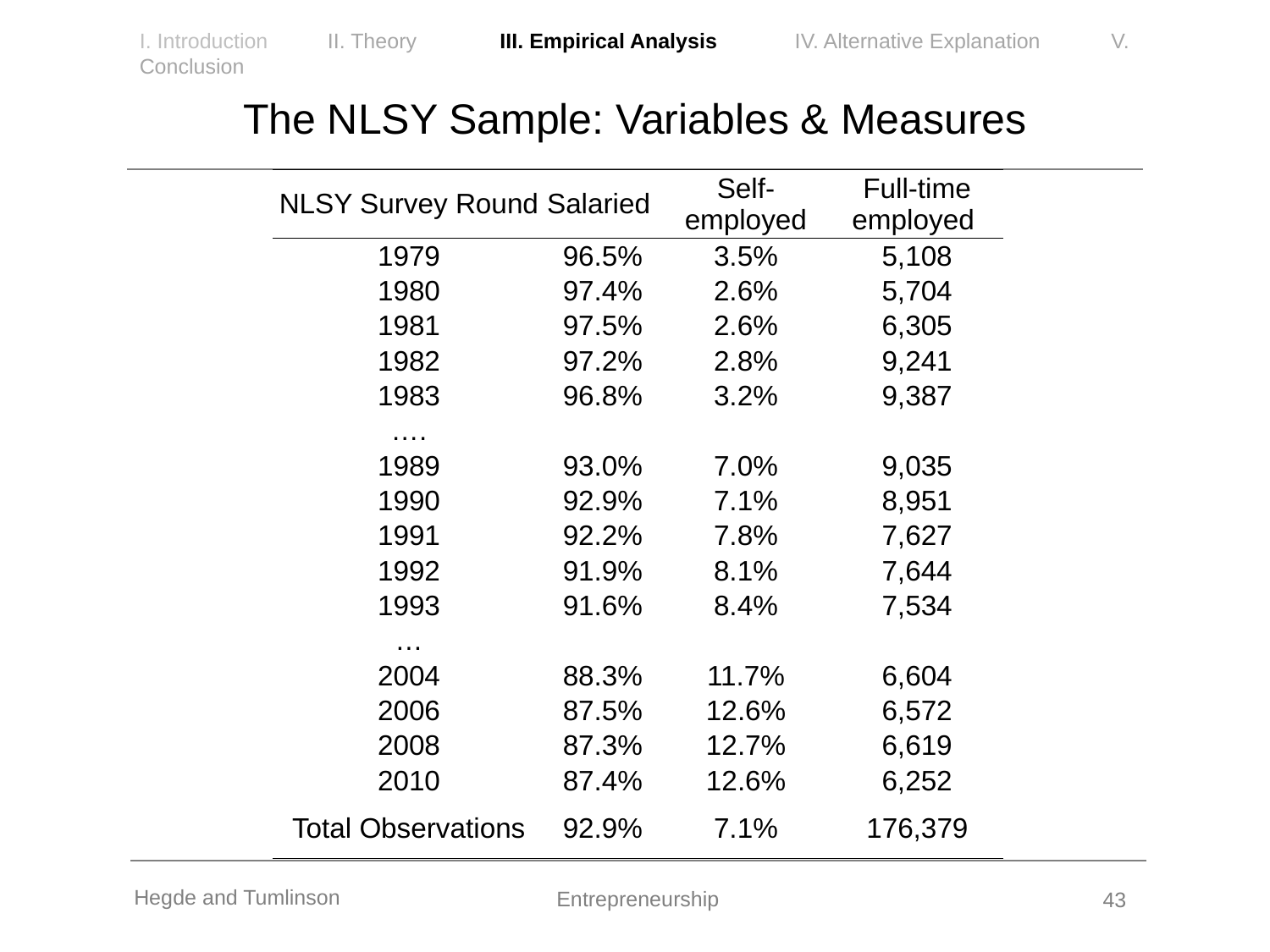

I. Introduction          II. Theory              III. Empirical Analysis             IV. Alternative Explanation            V. Conclusion
# The NLSY Sample: Variables & Measures
| NLSY Survey Round | Salaried | Self-employed | Full-time employed |
| --- | --- | --- | --- |
| 1979 | 96.5% | 3.5% | 5,108 |
| 1980 | 97.4% | 2.6% | 5,704 |
| 1981 | 97.5% | 2.6% | 6,305 |
| 1982 | 97.2% | 2.8% | 9,241 |
| 1983 | 96.8% | 3.2% | 9,387 |
| …. |  |  |  |
| 1989 | 93.0% | 7.0% | 9,035 |
| 1990 | 92.9% | 7.1% | 8,951 |
| 1991 | 92.2% | 7.8% | 7,627 |
| 1992 | 91.9% | 8.1% | 7,644 |
| 1993 | 91.6% | 8.4% | 7,534 |
| … |  |  |  |
| 2004 | 88.3% | 11.7% | 6,604 |
| 2006 | 87.5% | 12.6% | 6,572 |
| 2008 | 87.3% | 12.7% | 6,619 |
| 2010 | 87.4% | 12.6% | 6,252 |
| Total Observations | 92.9% | 7.1% | 176,379 |
43
Hegde and Tumlinson
Entrepreneurship